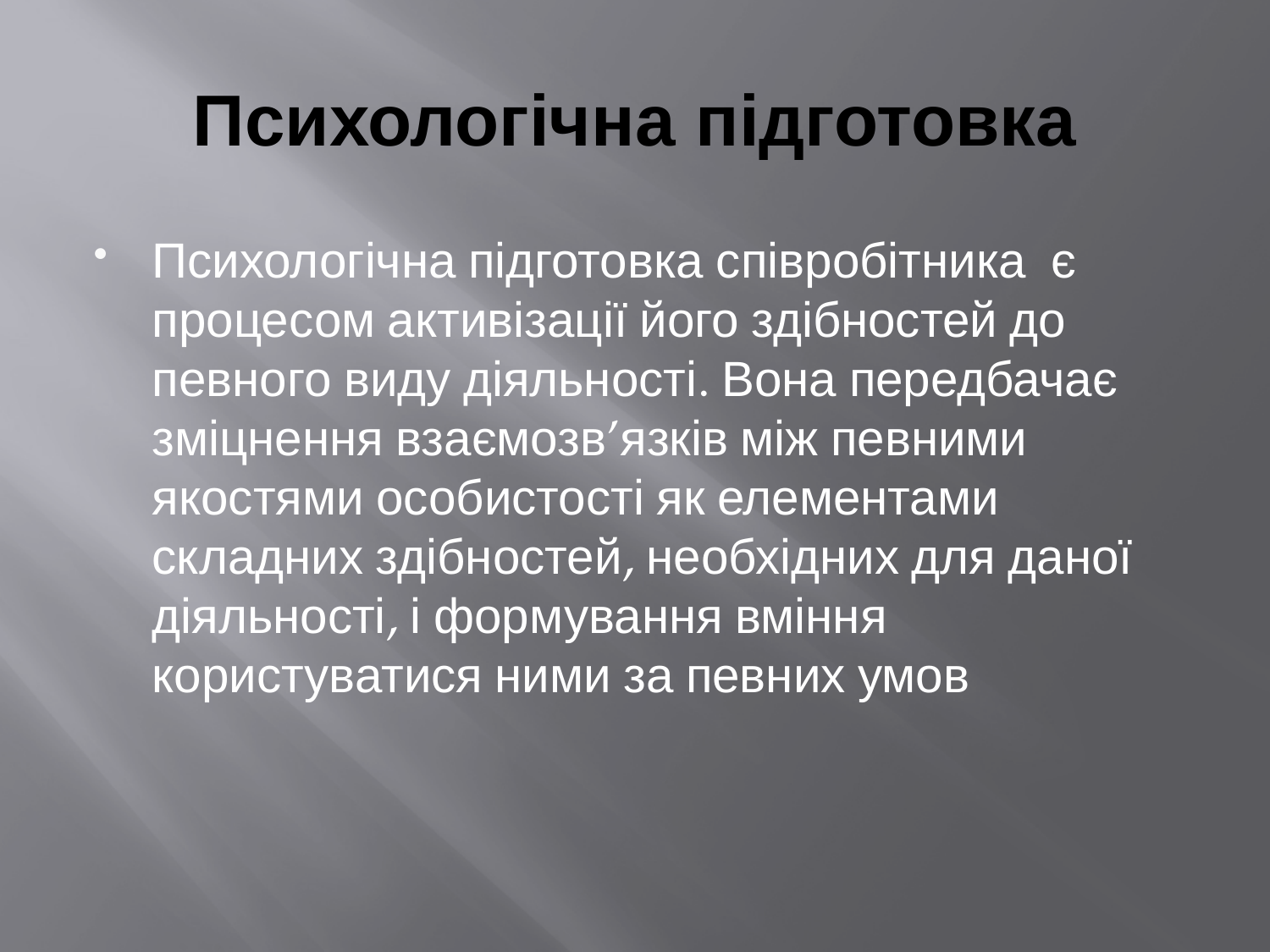

# Психологічна підготовка
Психологічна підготовка співробітника  є процесом активізації його здібностей до певного виду діяльності. Вона передбачає зміцнення взаємозв’язків між певними якостями особистості як елементами складних здібностей, необхідних для даної діяльності, і формування вміння користуватися ними за певних умов